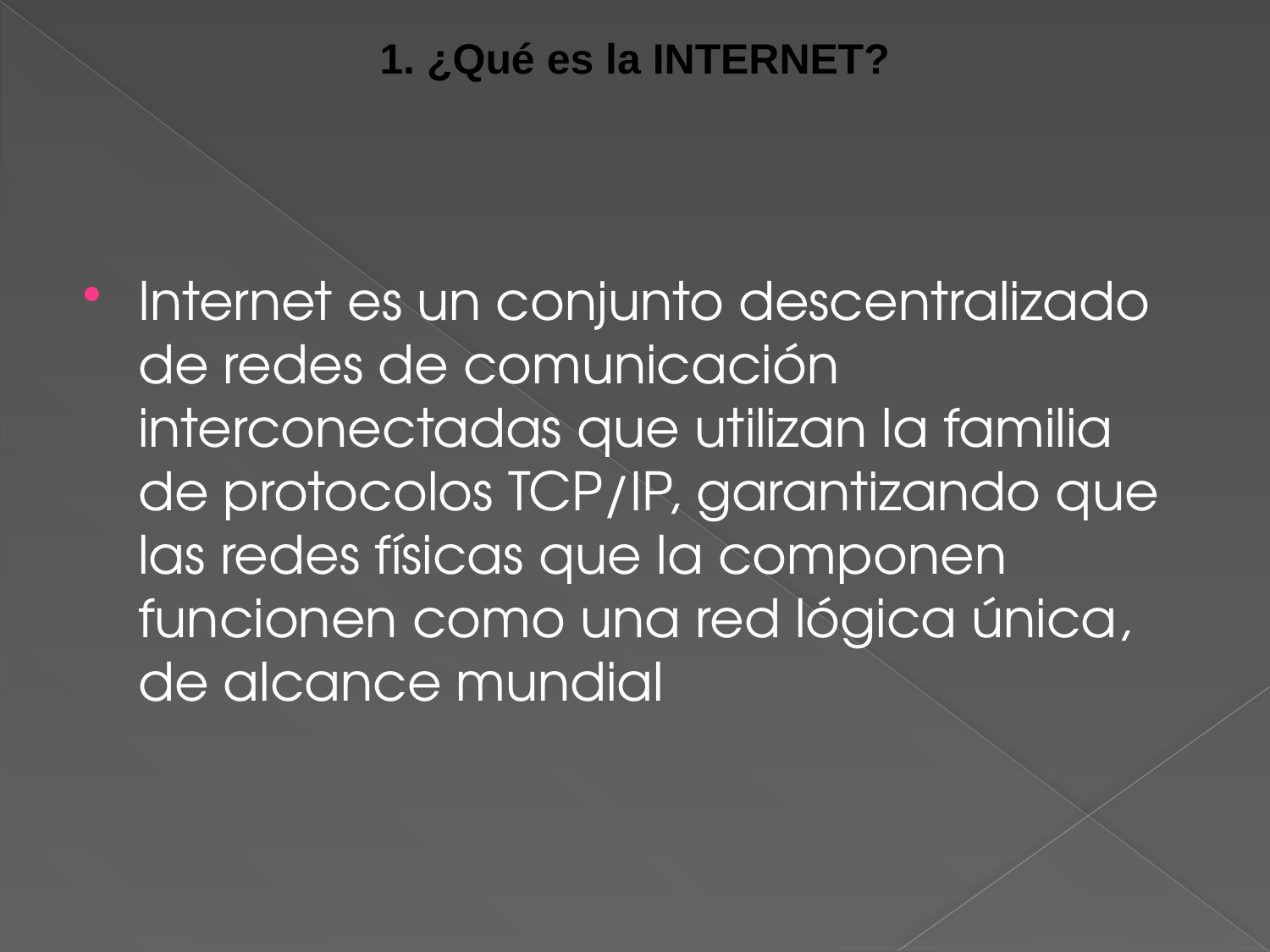

# 1. ¿Qué es la INTERNET?
Internet es un conjunto descentralizado de redes de comunicación interconectadas que utilizan la familia de protocolos TCP/IP, garantizando que las redes físicas que la componen funcionen como una red lógica única, de alcance mundial